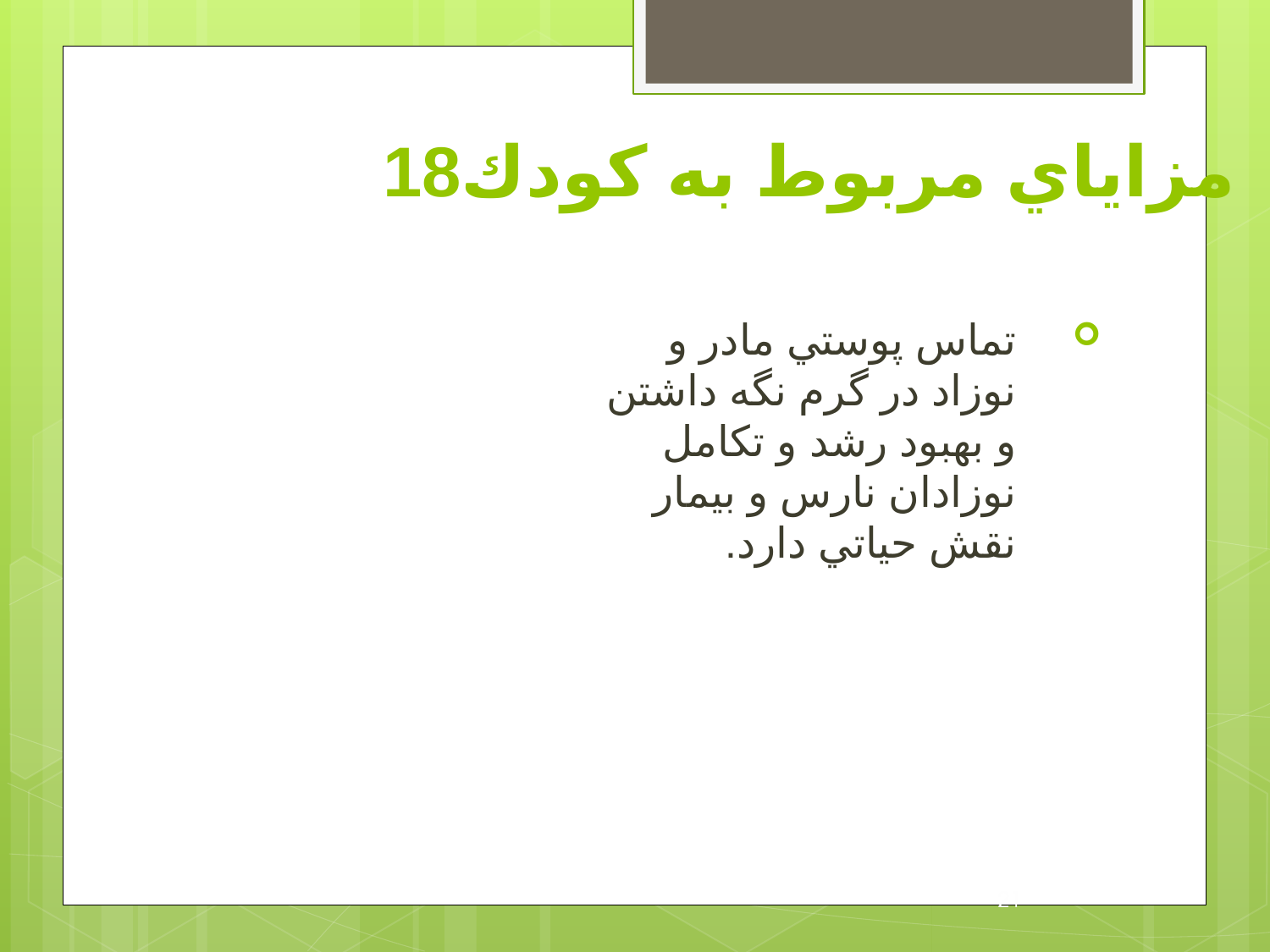

# مزاياي مربوط به كودك18

تماس پوستي مادر و نوزاد در گرم نگه داشتن و بهبود رشد و تكامل نوزادان نارس و بيمار نقش حياتي دارد.

21